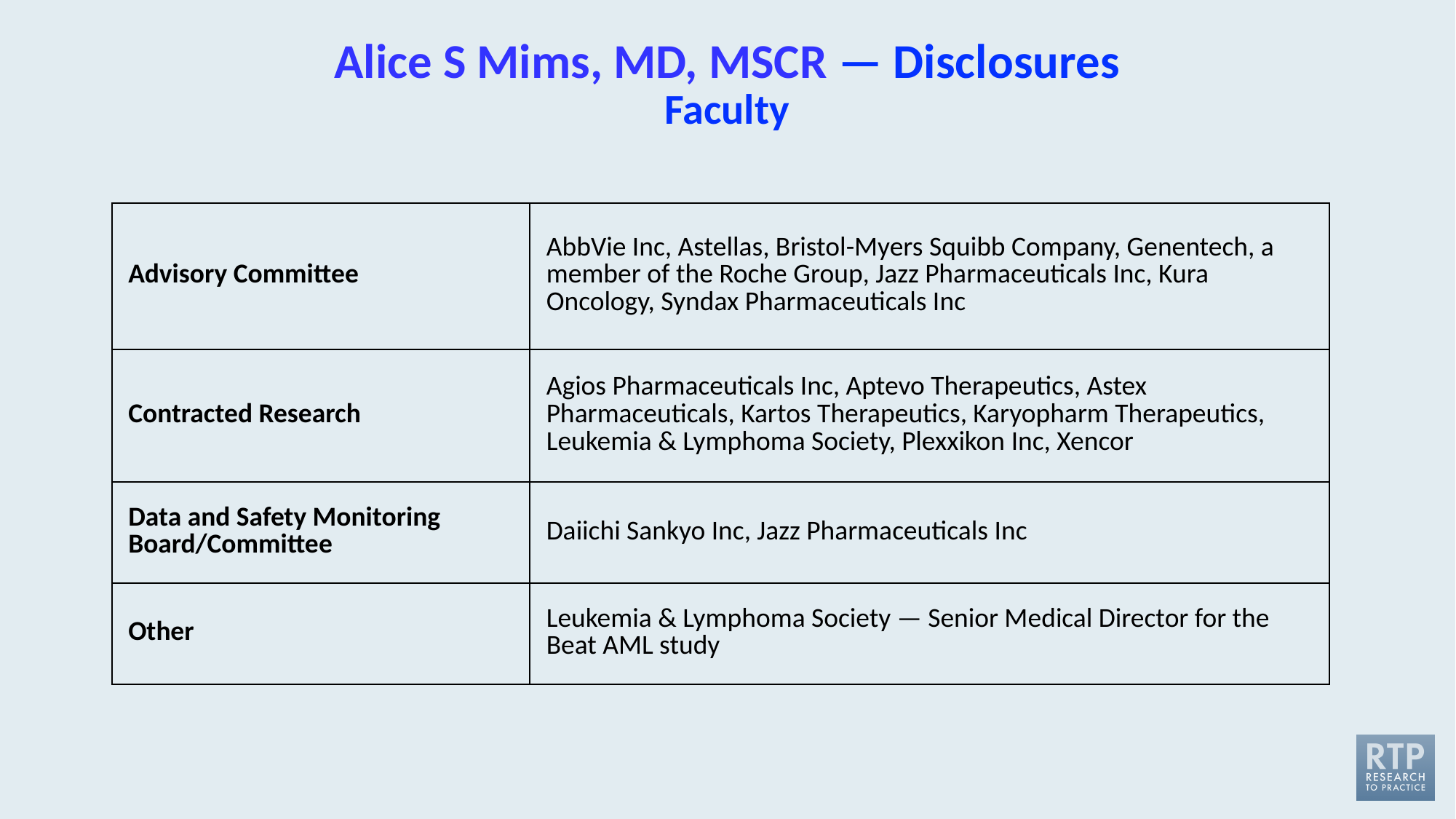

# Alice S Mims, MD, MSCR — Disclosures Faculty
| Advisory Committee | AbbVie Inc, Astellas, Bristol-Myers Squibb Company, Genentech, a member of the Roche Group, Jazz Pharmaceuticals Inc, Kura Oncology, Syndax Pharmaceuticals Inc |
| --- | --- |
| Contracted Research | Agios Pharmaceuticals Inc, Aptevo Therapeutics, Astex Pharmaceuticals, Kartos Therapeutics, Karyopharm Therapeutics, Leukemia & Lymphoma Society, Plexxikon Inc, Xencor |
| Data and Safety Monitoring Board/Committee | Daiichi Sankyo Inc, Jazz Pharmaceuticals Inc |
| Other | Leukemia & Lymphoma Society — Senior Medical Director for the Beat AML study |